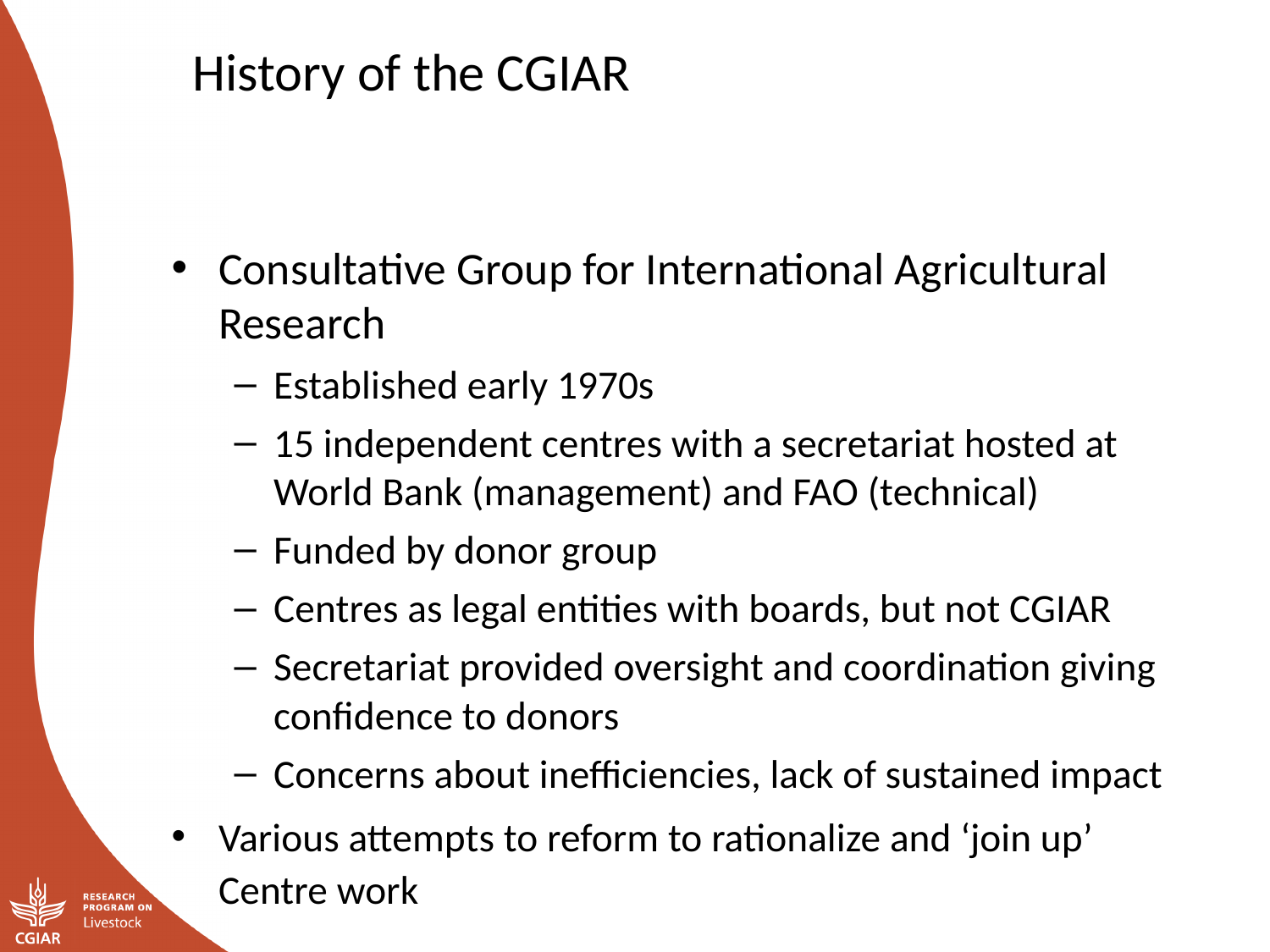

History of the CGIAR
Consultative Group for International Agricultural Research
Established early 1970s
15 independent centres with a secretariat hosted at World Bank (management) and FAO (technical)
Funded by donor group
Centres as legal entities with boards, but not CGIAR
Secretariat provided oversight and coordination giving confidence to donors
Concerns about inefficiencies, lack of sustained impact
Various attempts to reform to rationalize and ‘join up’ Centre work